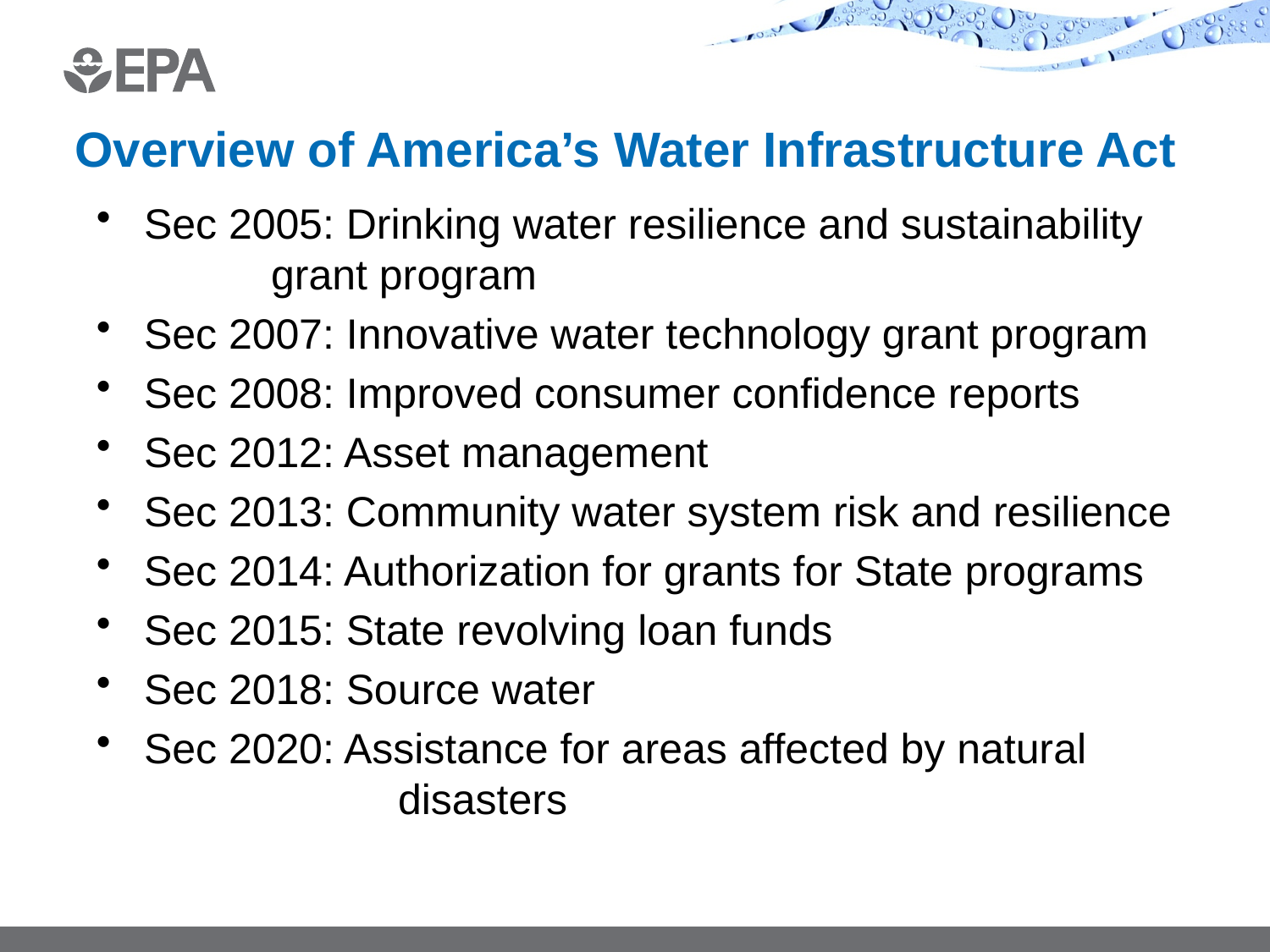

Overview of America’s Water Infrastructure Act
Sec 2005: Drinking water resilience and sustainability 		grant program
Sec 2007: Innovative water technology grant program
Sec 2008: Improved consumer confidence reports
Sec 2012: Asset management
Sec 2013: Community water system risk and resilience
Sec 2014: Authorization for grants for State programs
Sec 2015: State revolving loan funds
Sec 2018: Source water
Sec 2020: Assistance for areas affected by natural 			disasters